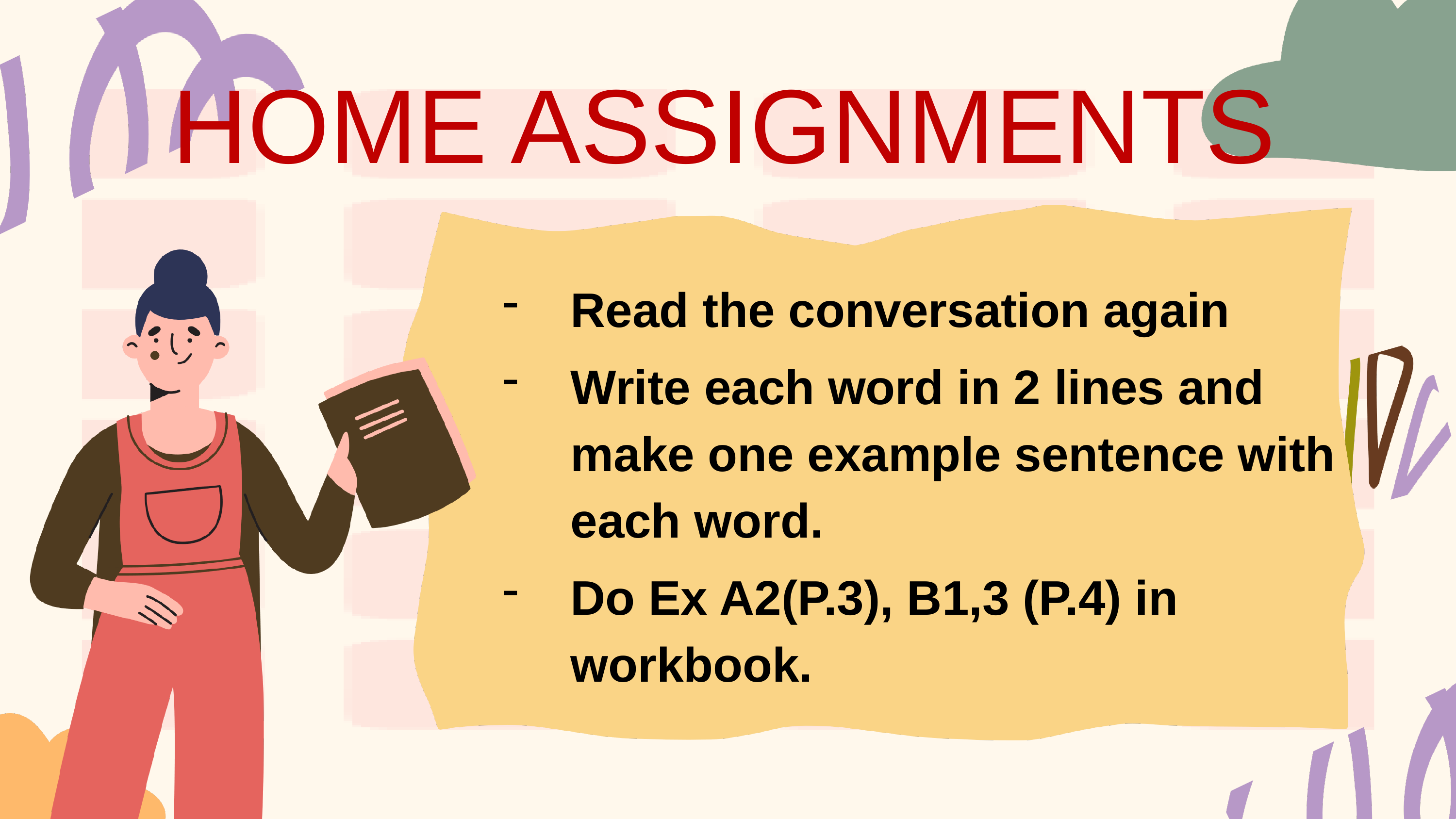

HOME ASSIGNMENTS

Read the conversation again
Write each word in 2 lines and make one example sentence with each word.
Do Ex A2(P.3), B1,3 (P.4) in workbook.